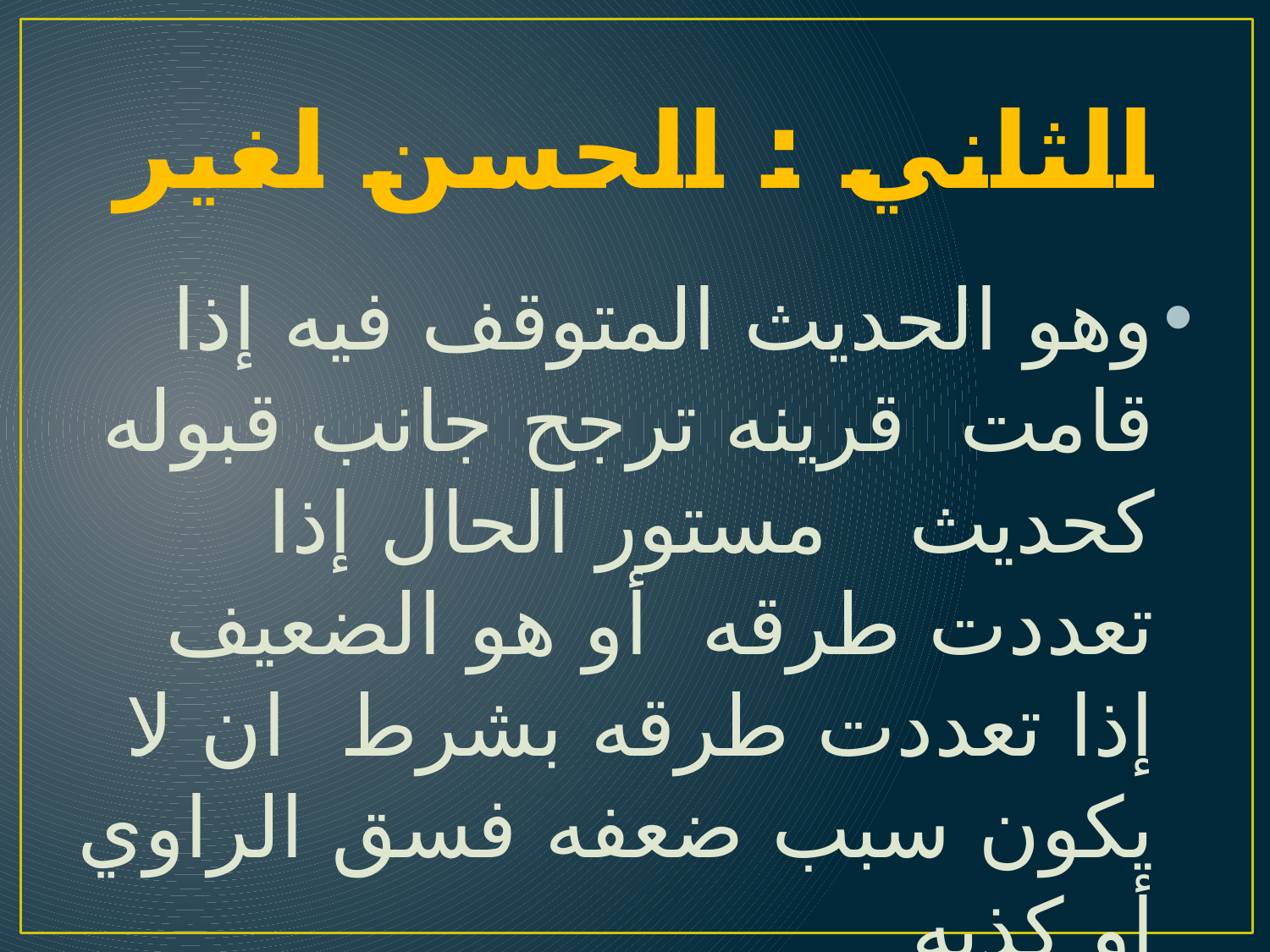

# الثاني : الحسن لغير
وهو الحديث المتوقف فيه إذا قامت  قرينه ترجح جانب قبوله كحديث   مستور الحال إذا تعددت طرقه  أو هو الضعيف إذا تعددت طرقه بشرط  ان لا يكون سبب ضعفه فسق الراوي أو كذبه